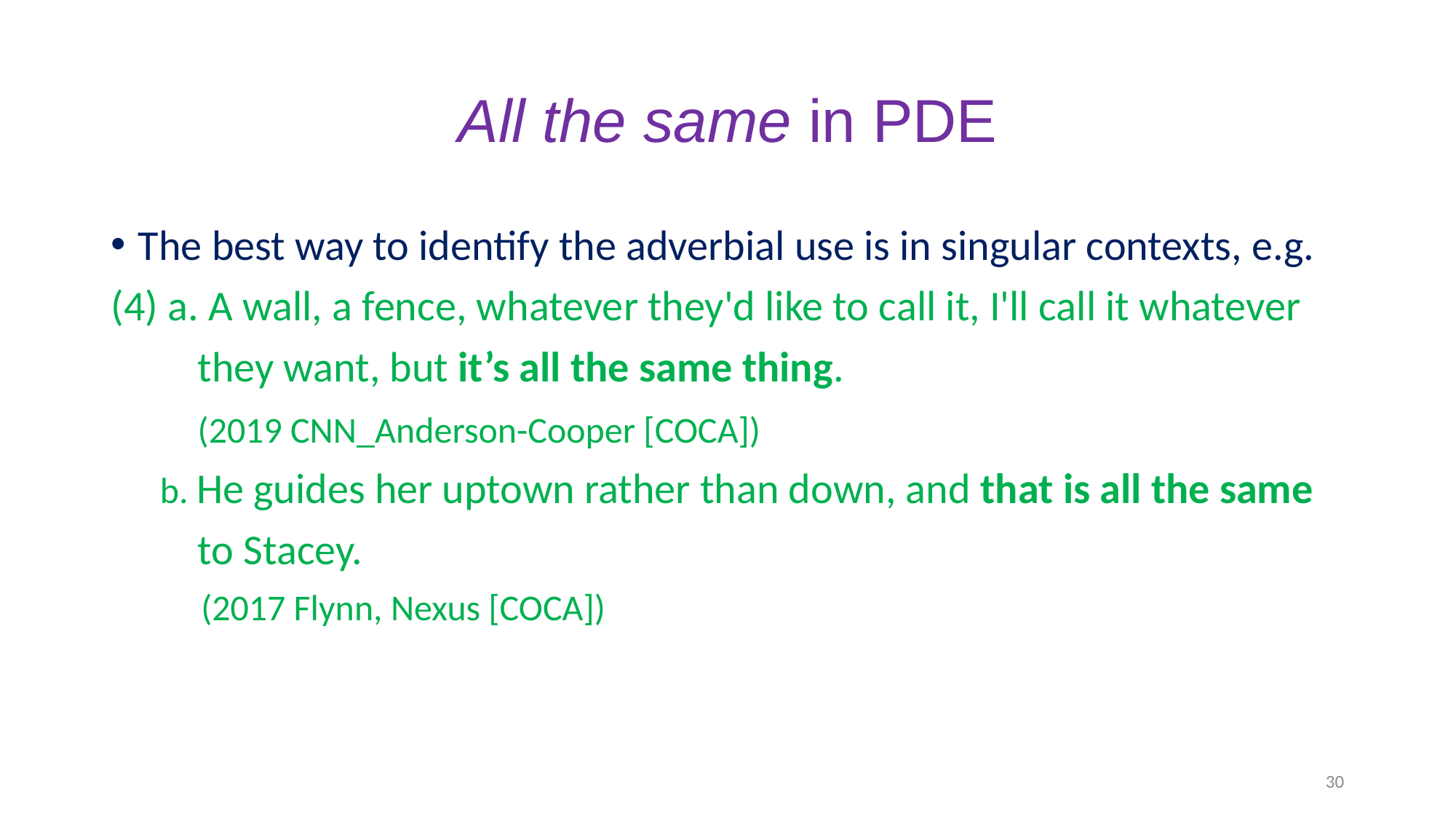

# All the same in PDE
The best way to identify the adverbial use is in singular contexts, e.g.
(4) a. A wall, a fence, whatever they'd like to call it, I'll call it whatever
         they want, but it’s all the same thing.
         (2019 CNN_Anderson-Cooper [COCA])
      b. He guides her uptown rather than down, and that is all the same
         to Stacey.
           (2017 Flynn, Nexus [COCA])

30